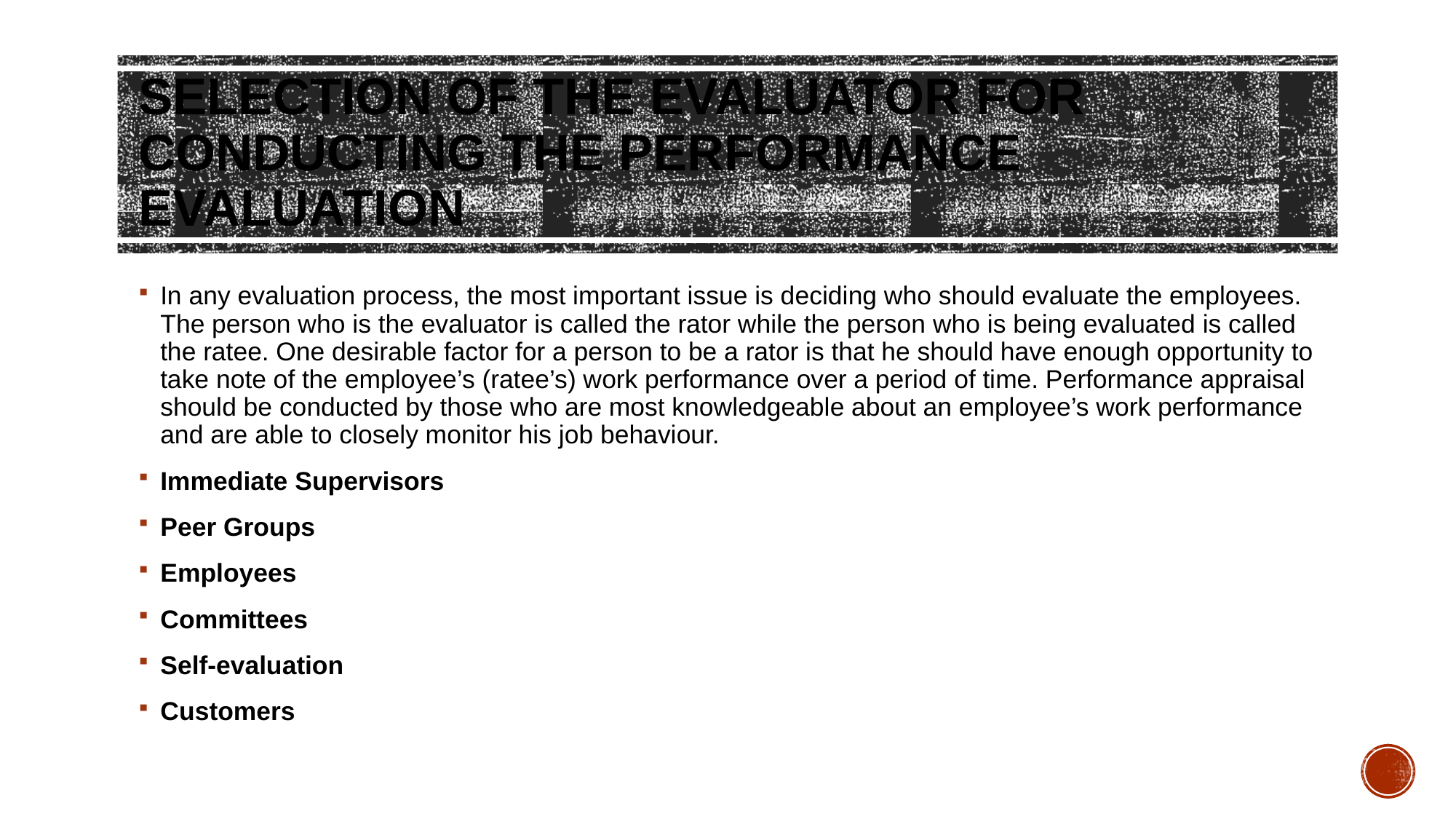

# Selection of the Evaluator for Conducting the Performance Evaluation

In any evaluation process, the most important issue is deciding who should evaluate the employees. The person who is the evaluator is called the rator while the person who is being evaluated is called the ratee. One desirable factor for a person to be a rator is that he should have enough opportunity to take note of the employee’s (ratee’s) work performance over a period of time. Performance appraisal should be conducted by those who are most knowledgeable about an employee’s work performance and are able to closely monitor his job behaviour.
Immediate Supervisors
Peer Groups
Employees
Committees
Self-evaluation
Customers